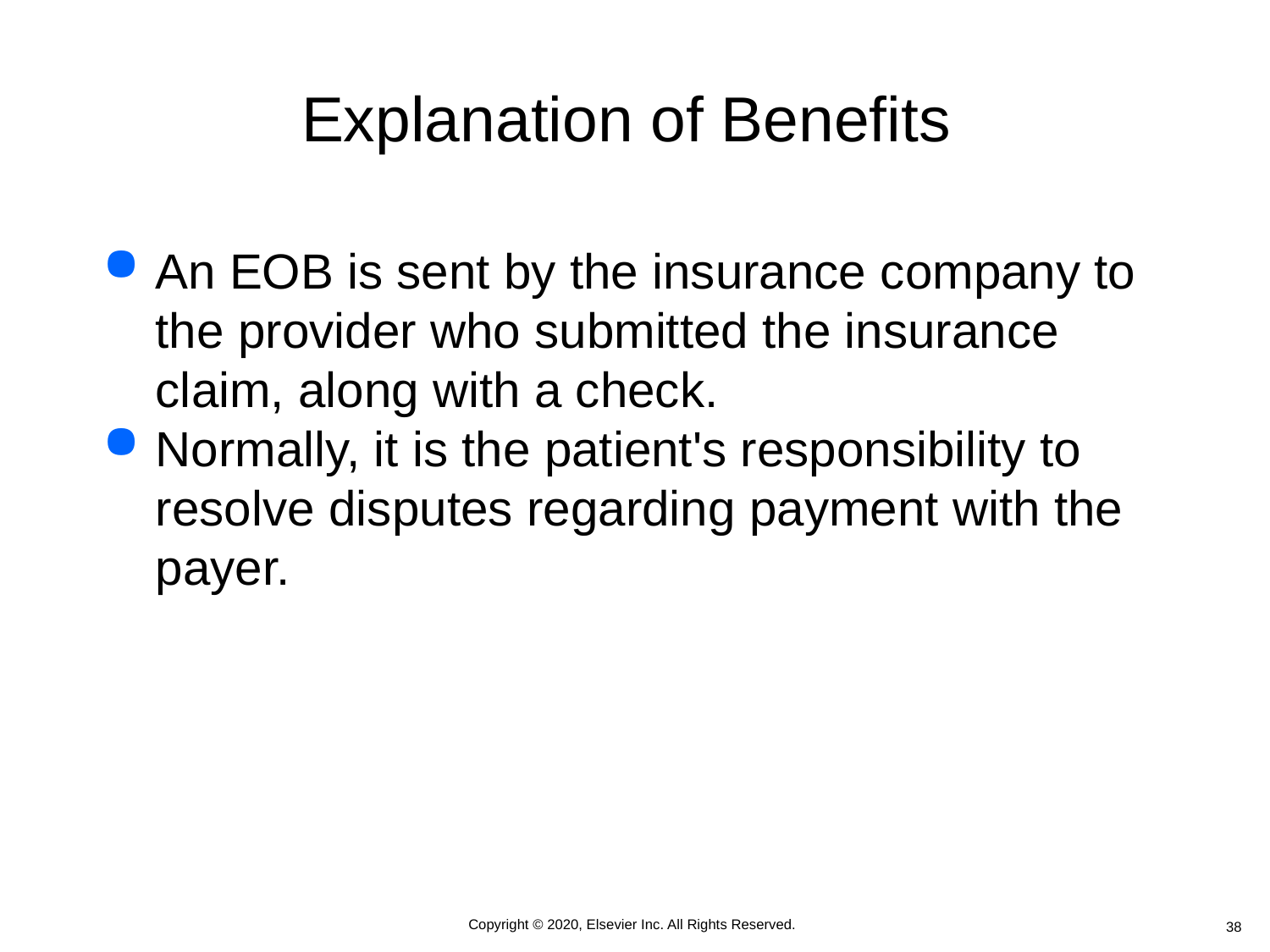

# Explanation of Benefits
An EOB is sent by the insurance company to the provider who submitted the insurance claim, along with a check.
Normally, it is the patient's responsibility to resolve disputes regarding payment with the payer.